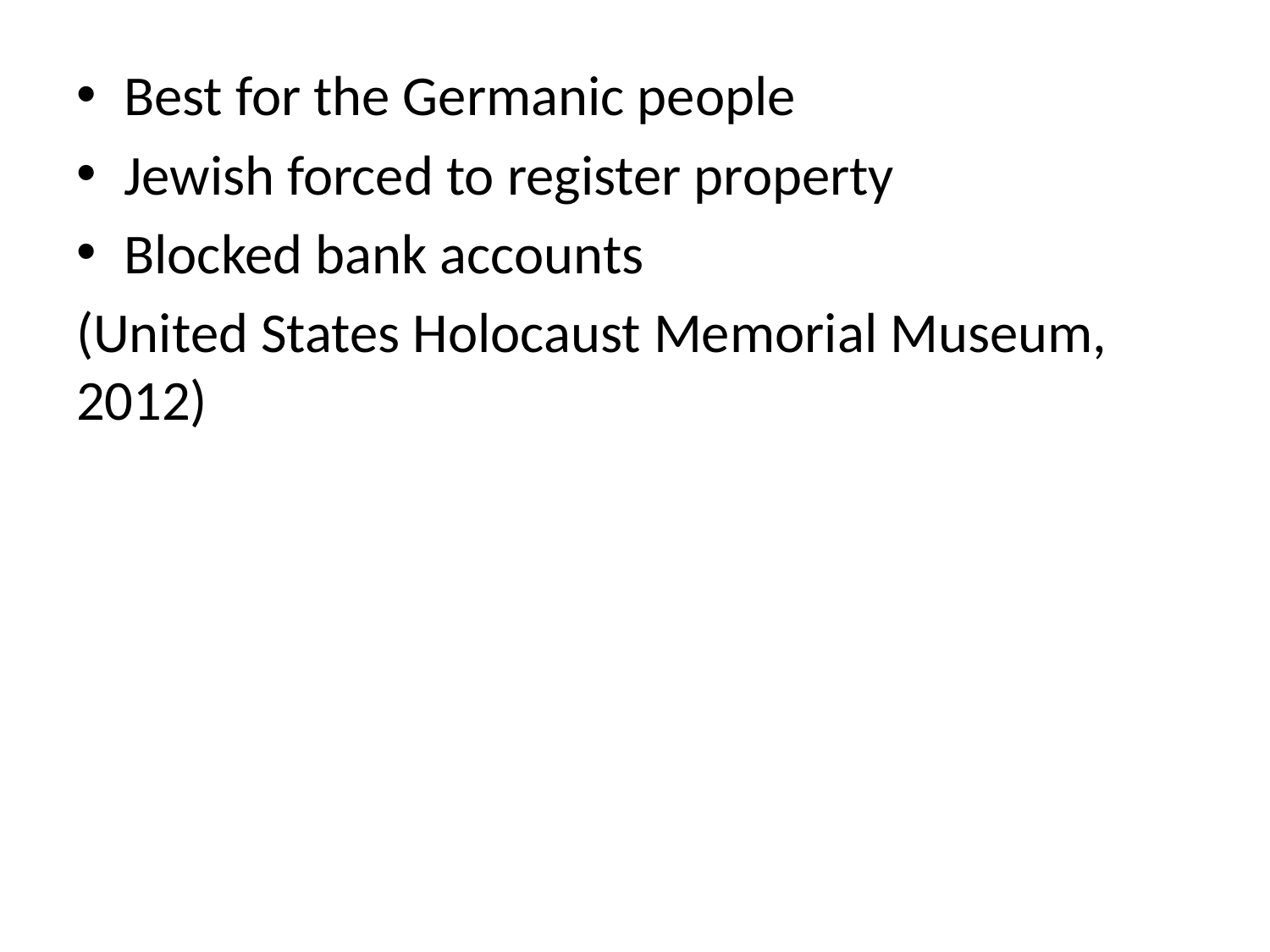

Best for the Germanic people
Jewish forced to register property
Blocked bank accounts
(United States Holocaust Memorial Museum, 2012)